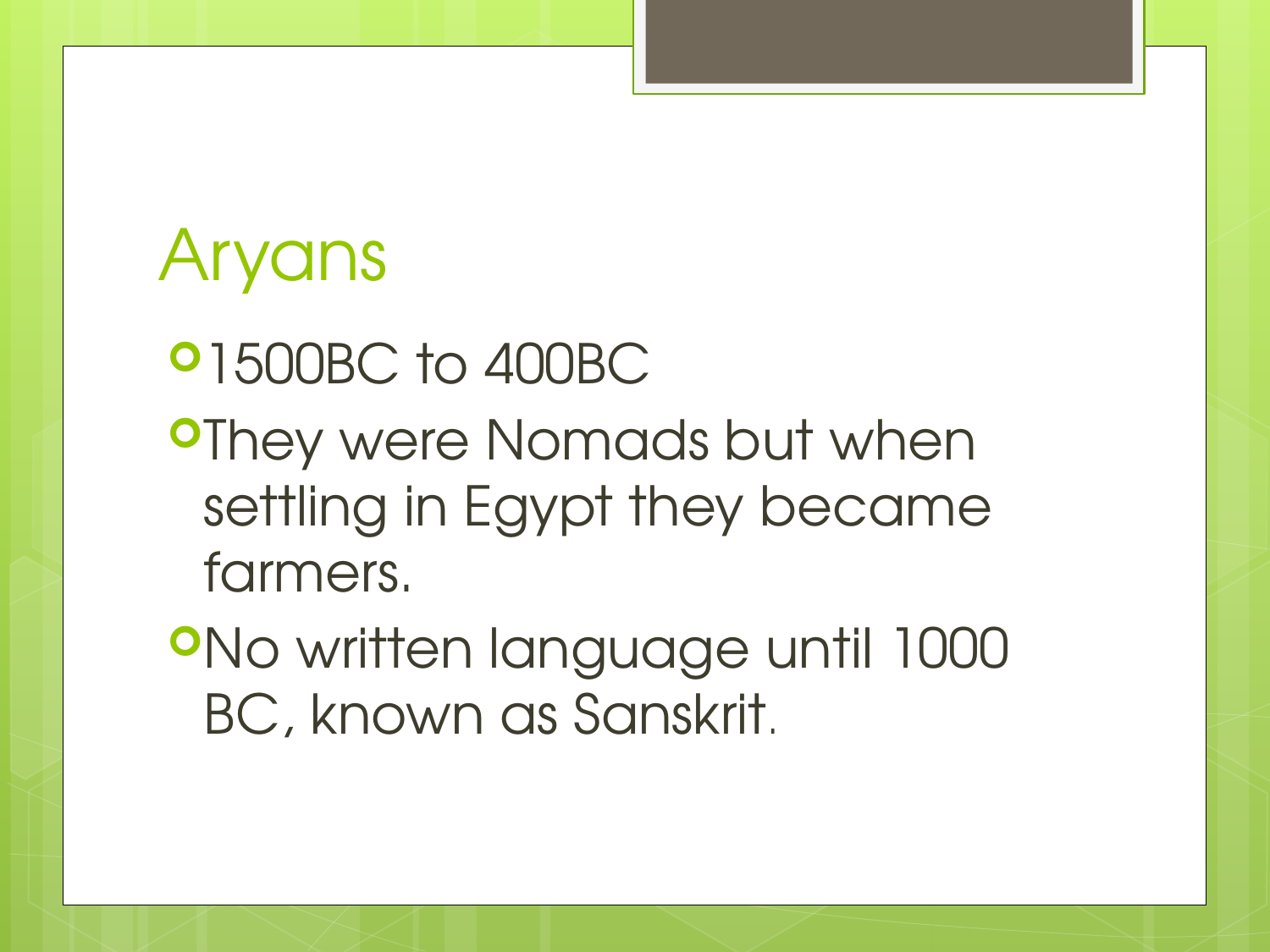

# Aryans
1500BC to 400BC
They were Nomads but when settling in Egypt they became farmers.
No written language until 1000 BC, known as Sanskrit.